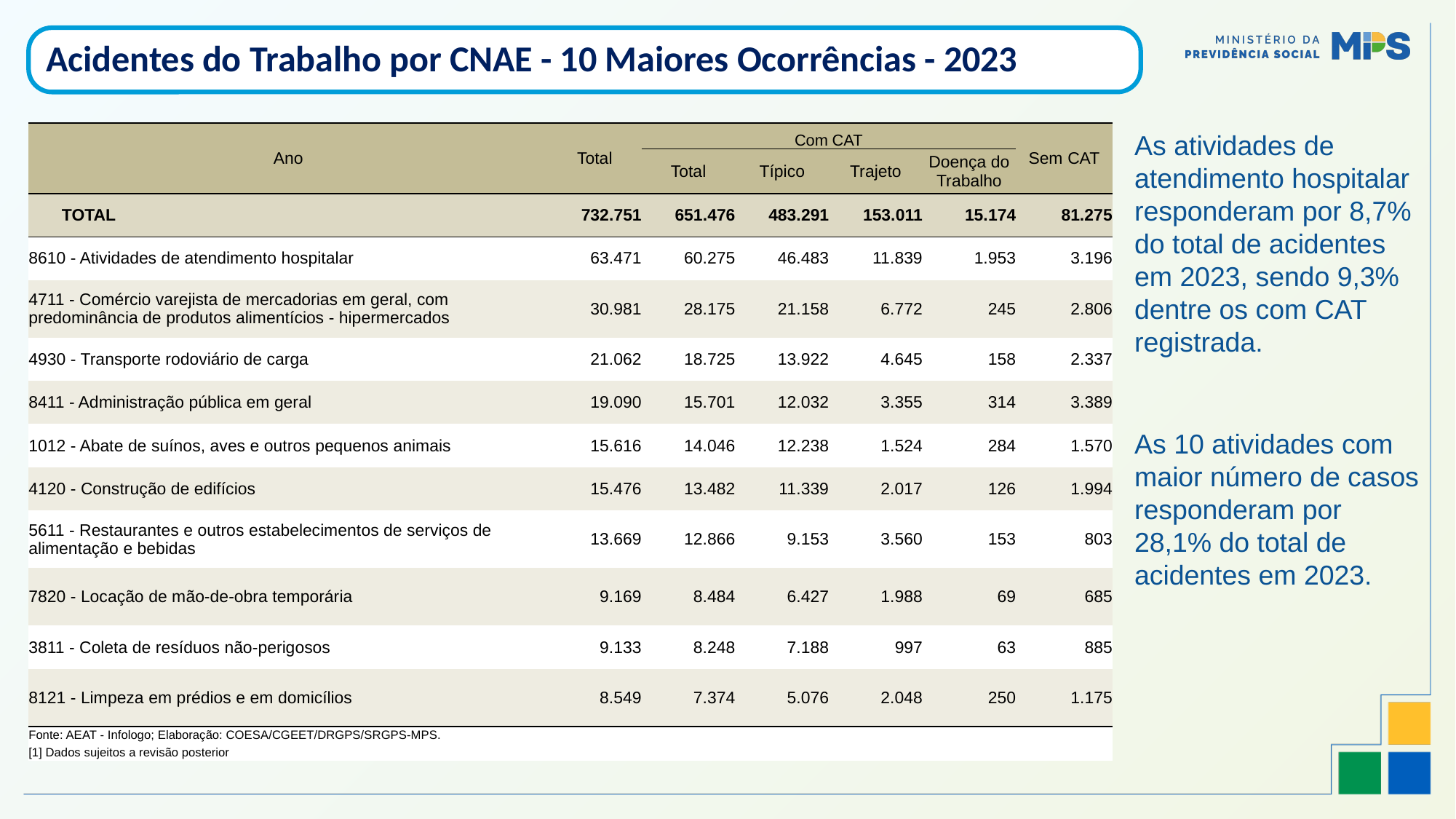

Acidentes do Trabalho por CNAE - 10 Maiores Ocorrências - 2023
| Ano | Total | Com CAT |  |  |  | Sem CAT |
| --- | --- | --- | --- | --- | --- | --- |
|  |  | Total | Típico | Trajeto | Doença do Trabalho |  |
| TOTAL | 732.751 | 651.476 | 483.291 | 153.011 | 15.174 | 81.275 |
| 8610 - Atividades de atendimento hospitalar | 63.471 | 60.275 | 46.483 | 11.839 | 1.953 | 3.196 |
| 4711 - Comércio varejista de mercadorias em geral, com predominância de produtos alimentícios - hipermercados | 30.981 | 28.175 | 21.158 | 6.772 | 245 | 2.806 |
| 4930 - Transporte rodoviário de carga | 21.062 | 18.725 | 13.922 | 4.645 | 158 | 2.337 |
| 8411 - Administração pública em geral | 19.090 | 15.701 | 12.032 | 3.355 | 314 | 3.389 |
| 1012 - Abate de suínos, aves e outros pequenos animais | 15.616 | 14.046 | 12.238 | 1.524 | 284 | 1.570 |
| 4120 - Construção de edifícios | 15.476 | 13.482 | 11.339 | 2.017 | 126 | 1.994 |
| 5611 - Restaurantes e outros estabelecimentos de serviços de alimentação e bebidas | 13.669 | 12.866 | 9.153 | 3.560 | 153 | 803 |
| 7820 - Locação de mão-de-obra temporária | 9.169 | 8.484 | 6.427 | 1.988 | 69 | 685 |
| 3811 - Coleta de resíduos não-perigosos | 9.133 | 8.248 | 7.188 | 997 | 63 | 885 |
| 8121 - Limpeza em prédios e em domicílios | 8.549 | 7.374 | 5.076 | 2.048 | 250 | 1.175 |
| Fonte: AEAT - Infologo; Elaboração: COESA/CGEET/DRGPS/SRGPS-MPS. |  |  |  |  |  |  |
| [1] Dados sujeitos a revisão posterior |  |  |  |  |  |  |
As atividades de atendimento hospitalar responderam por 8,7% do total de acidentes em 2023, sendo 9,3% dentre os com CAT registrada.

As 10 atividades com maior número de casos responderam por 28,1% do total de acidentes em 2023.